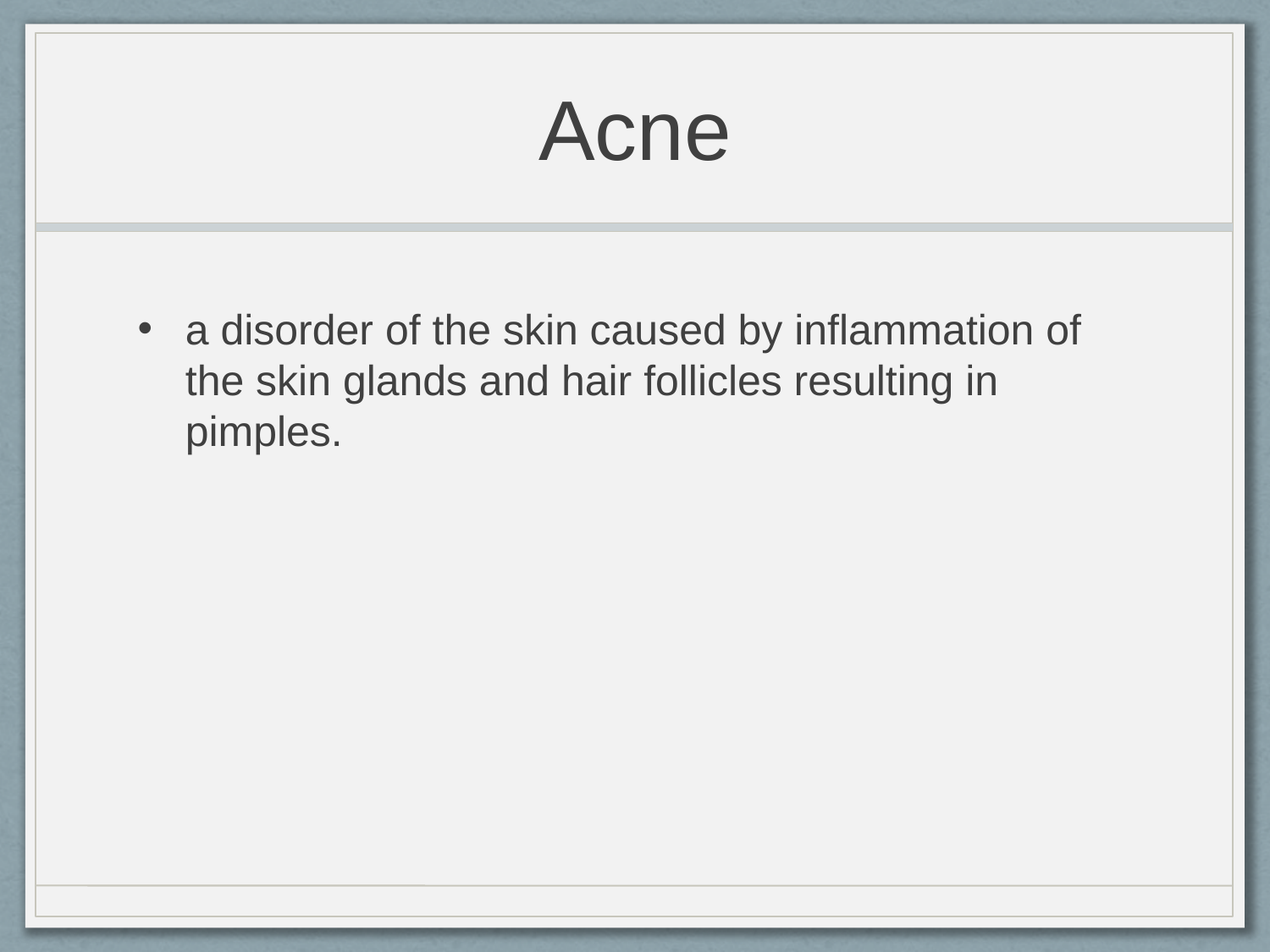

# Acne
a disorder of the skin caused by inflammation of the skin glands and hair follicles resulting in pimples.